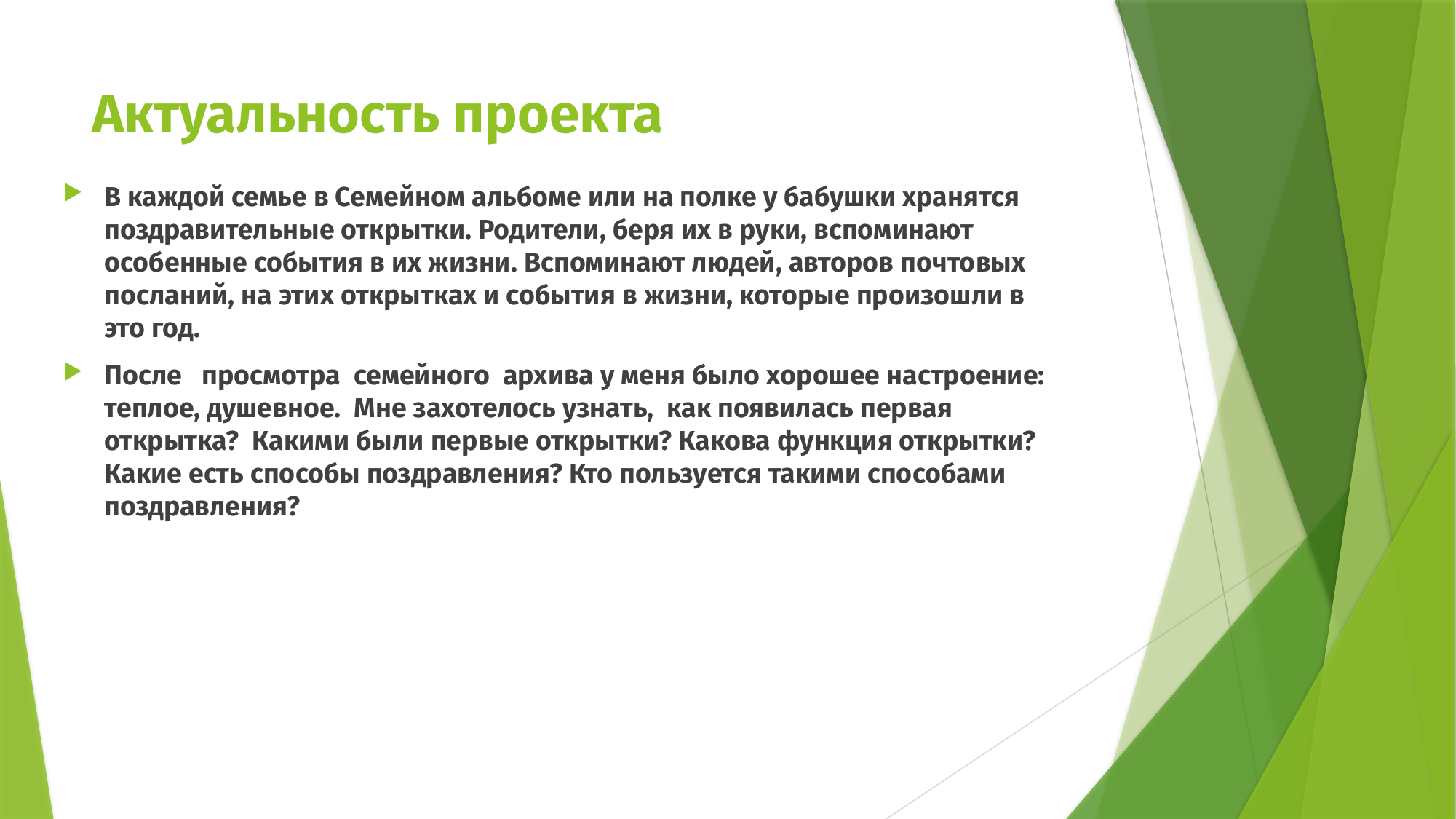

# Актуальность проекта
В каждой семье в Семейном альбоме или на полке у бабушки хранятся поздравительные открытки. Родители, беря их в руки, вспоминают особенные события в их жизни. Вспоминают людей, авторов почтовых посланий, на этих открытках и события в жизни, которые произошли в это год.
После   просмотра  семейного  архива у меня было хорошее настроение: теплое, душевное.  Мне захотелось узнать,  как появилась первая открытка?  Какими были первые открытки? Какова функция открытки?  Какие есть способы поздравления? Кто пользуется такими способами  поздравления?